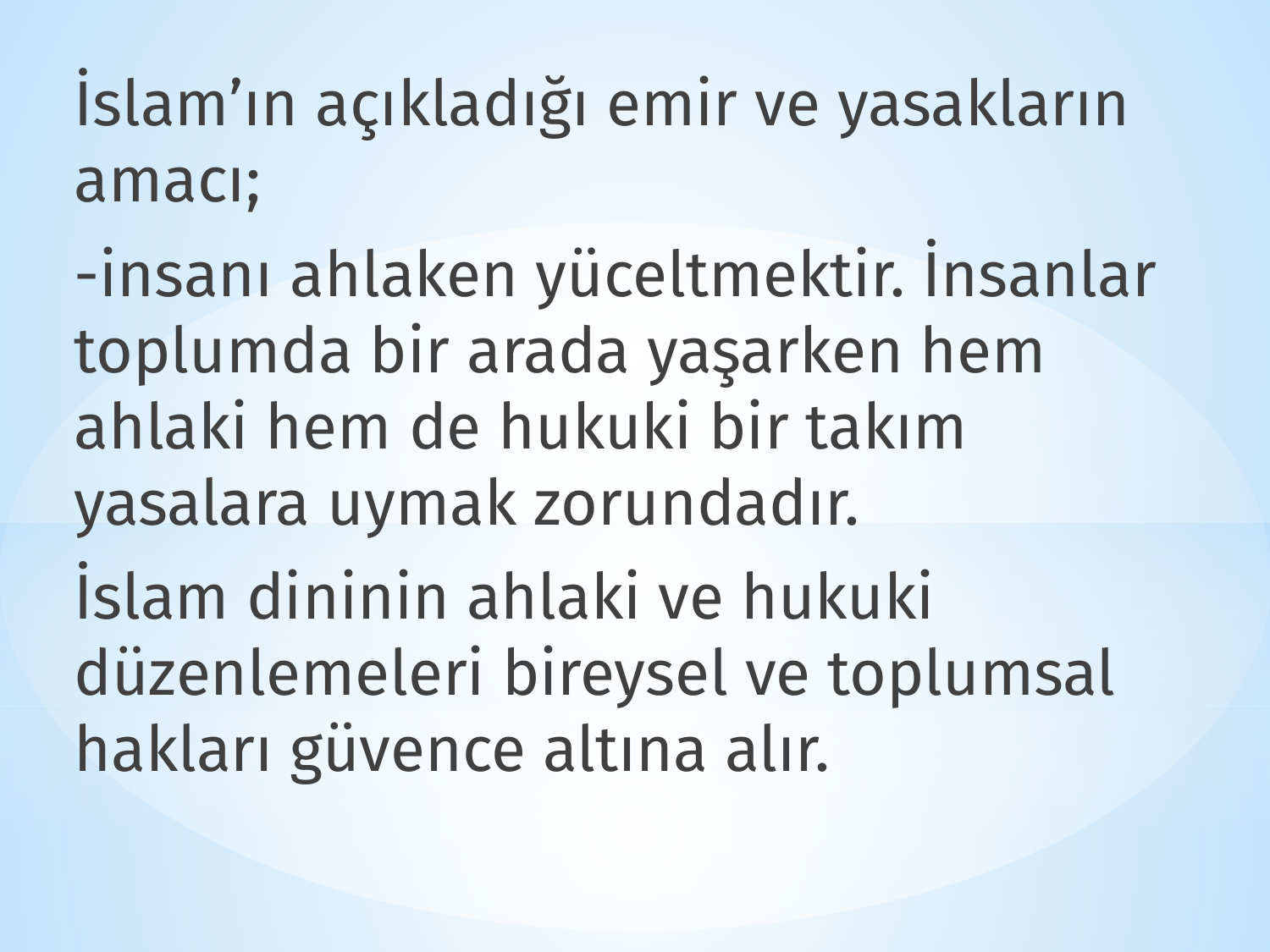

İslam’ın açıkladığı emir ve yasakların amacı;
-insanı ahlaken yüceltmektir. İnsanlar toplumda bir arada yaşarken hem ahlaki hem de hukuki bir takım yasalara uymak zorundadır.
İslam dininin ahlaki ve hukuki düzenlemeleri bireysel ve toplumsal hakları güvence altına alır.